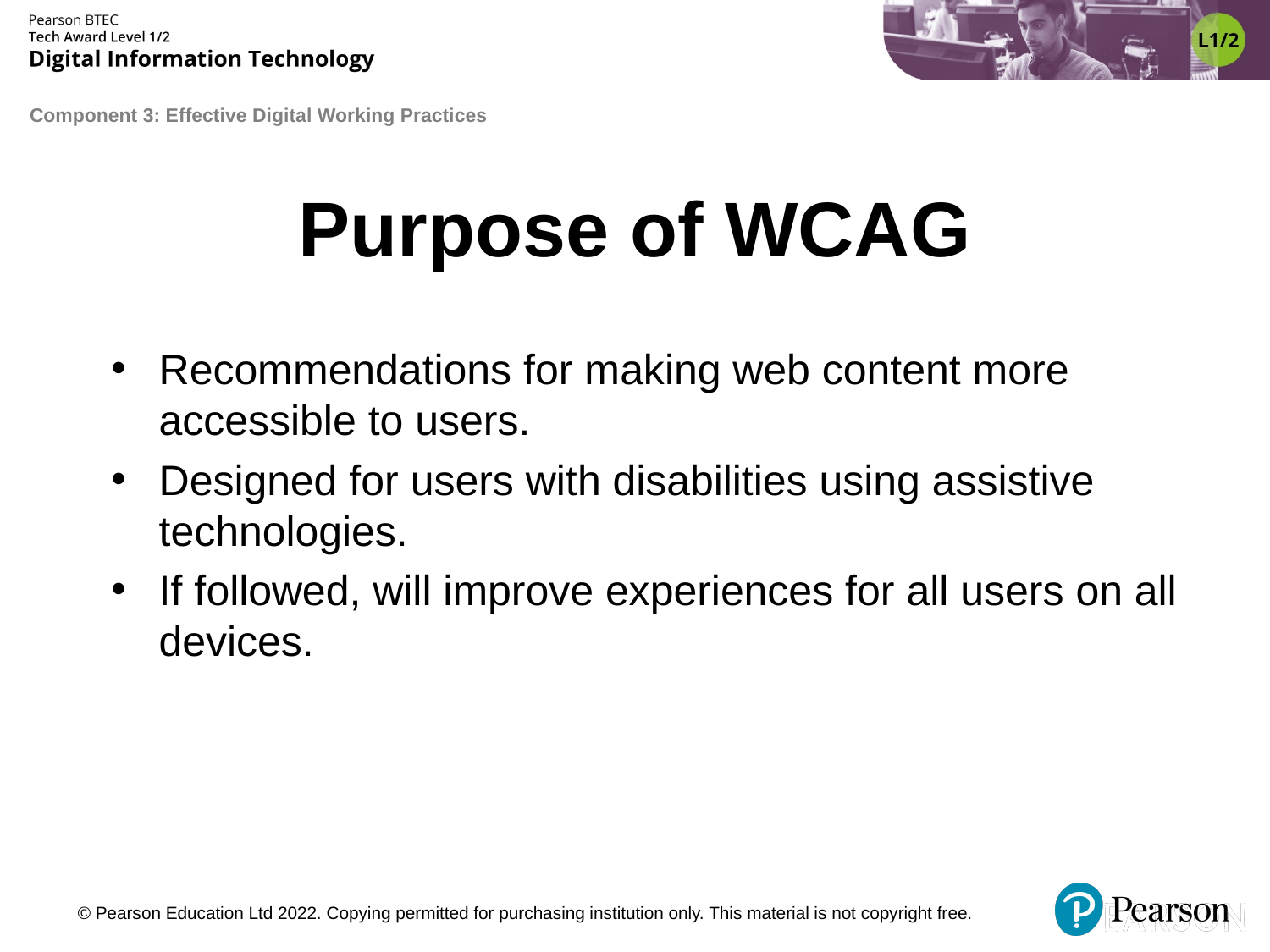

# Purpose of WCAG
Recommendations for making web content more accessible to users.
Designed for users with disabilities using assistive technologies.
If followed, will improve experiences for all users on all devices.
© Pearson Education Ltd 2022. Copying permitted for purchasing institution only. This material is not copyright free.